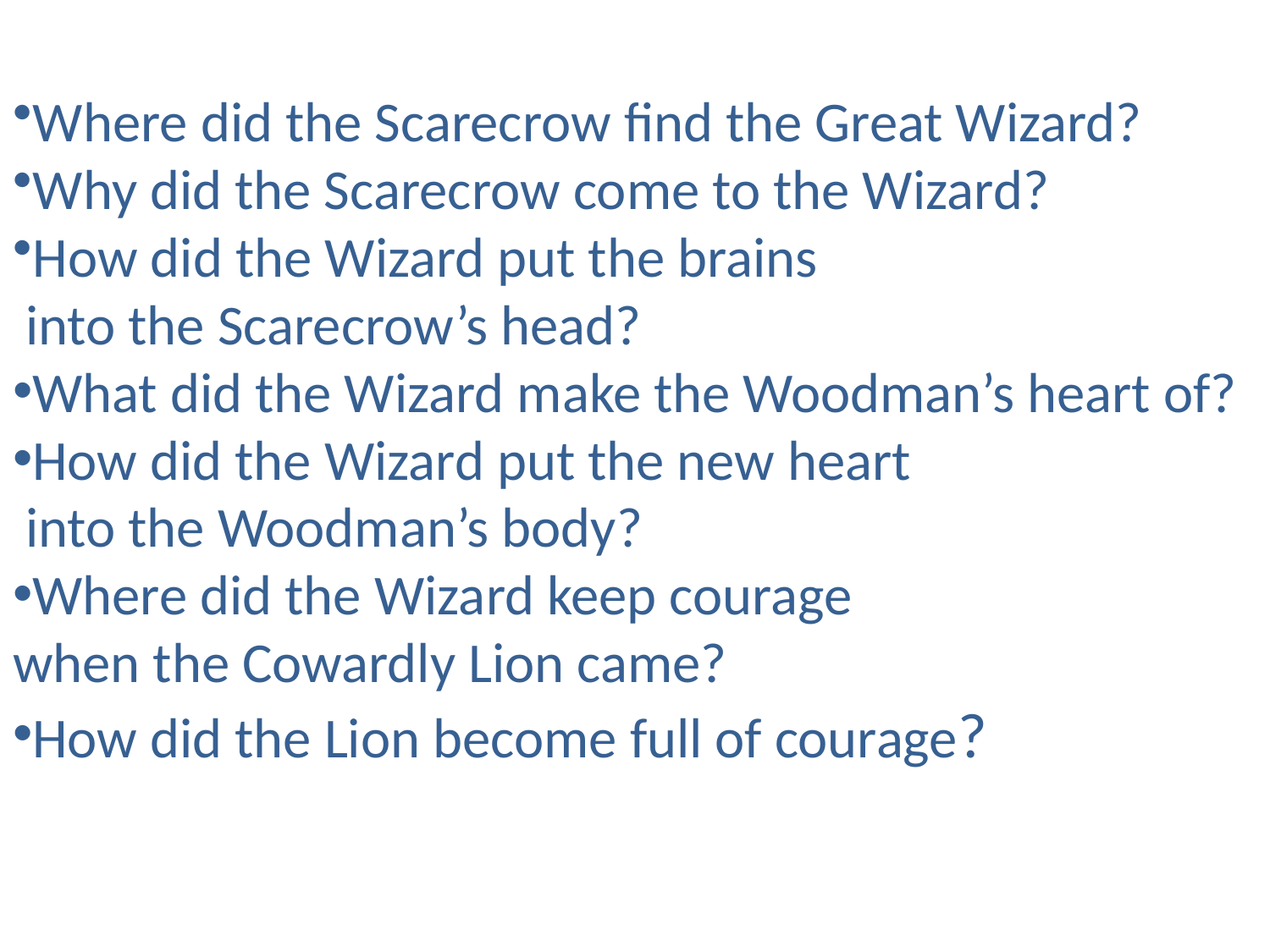

#
Where did the Scarecrow find the Great Wizard?
Why did the Scarecrow come to the Wizard?
How did the Wizard put the brains
 into the Scarecrow’s head?
What did the Wizard make the Woodman’s heart of?
How did the Wizard put the new heart
 into the Woodman’s body?
Where did the Wizard keep courage
when the Cowardly Lion came?
How did the Lion become full of courage?